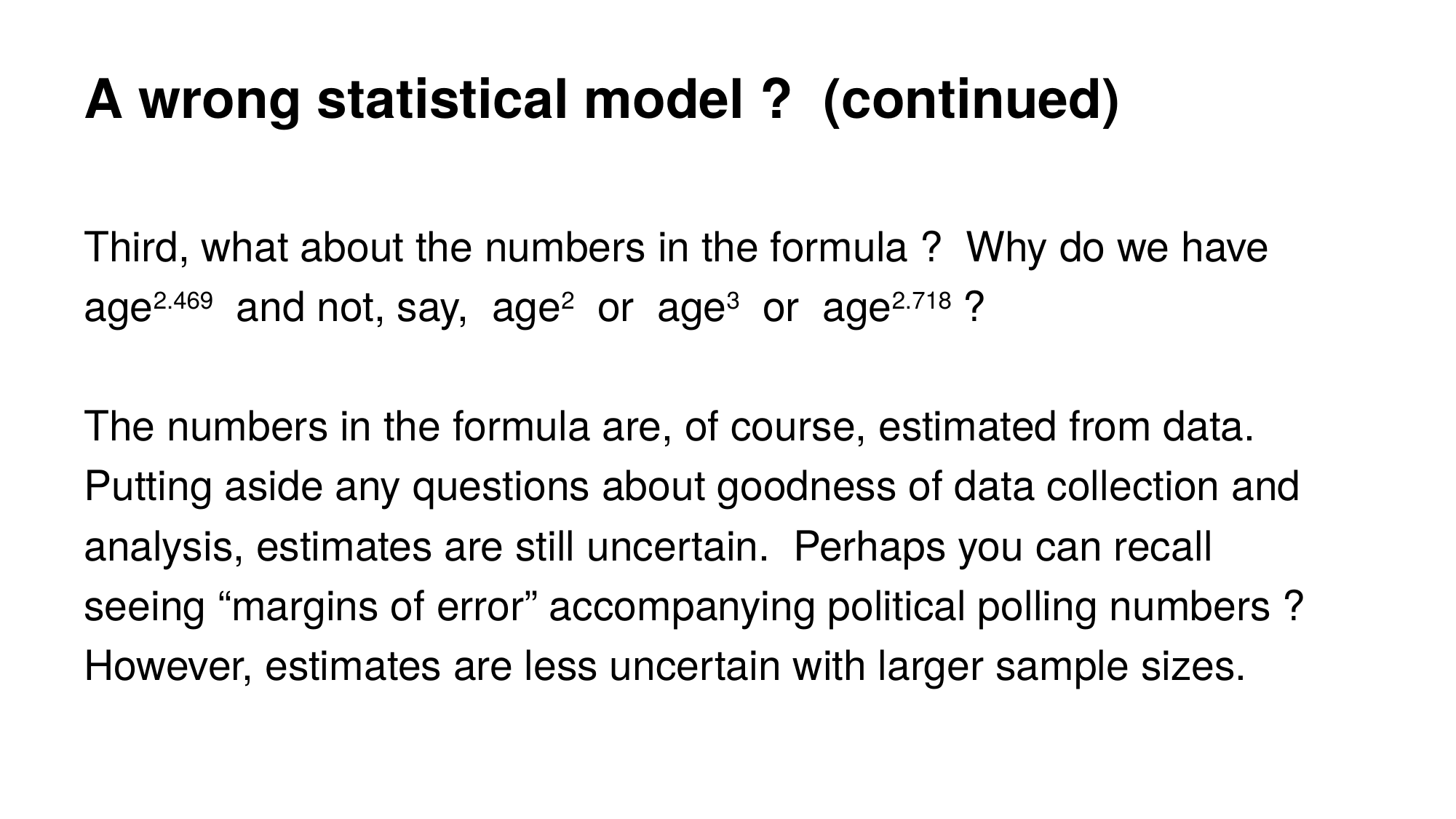

# A wrong statistical model ?  (continued)
Third, what about the numbers in the formula ?  Why do we have  age2.469  and not, say,  age2  or  age3  or  age2.718 ?

The numbers in the formula are, of course, estimated from data.  Putting aside any questions about goodness of data collection and analysis, estimates are still uncertain.  Perhaps you can recall seeing “margins of error” accompanying political polling numbers ?  However, estimates are less uncertain with larger sample sizes.